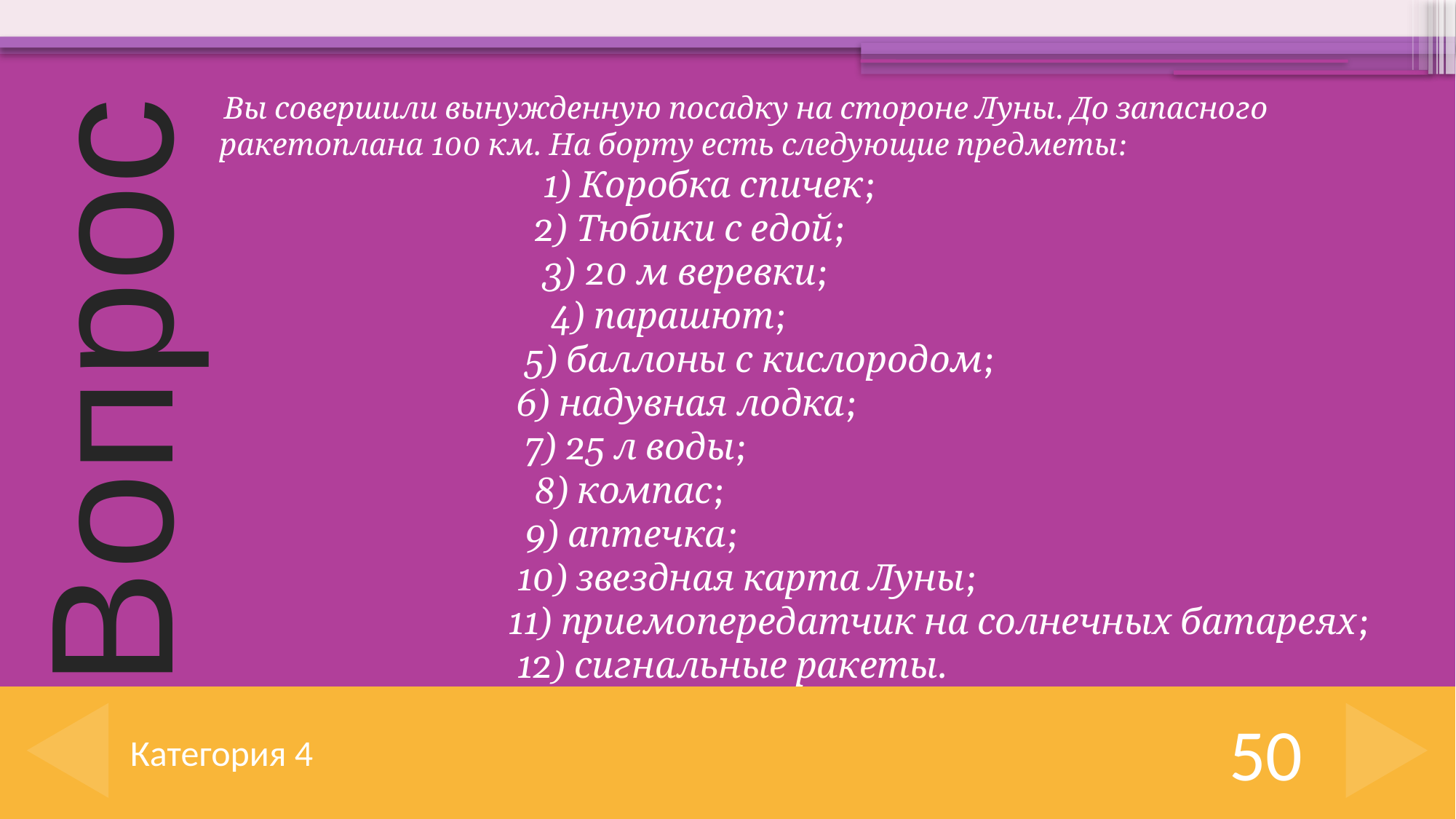

Вы совершили вынужденную посадку на стороне Луны. До запасного ракетоплана 100 км. На борту есть следующие предметы:
                                     1) Коробка спичек;
                                    2) Тюбики с едой;
                                     3) 20 м веревки;
                                      4) парашют;
                                   5) баллоны с кислородом;
                                  6) надувная лодка;
                                   7) 25 л воды;
                                    8) компас;
                                   9) аптечка;
                                  10) звездная карта Луны;
                                 11) приемопередатчик на солнечных батареях;
                                  12) сигнальные ракеты.

50
# Категория 4